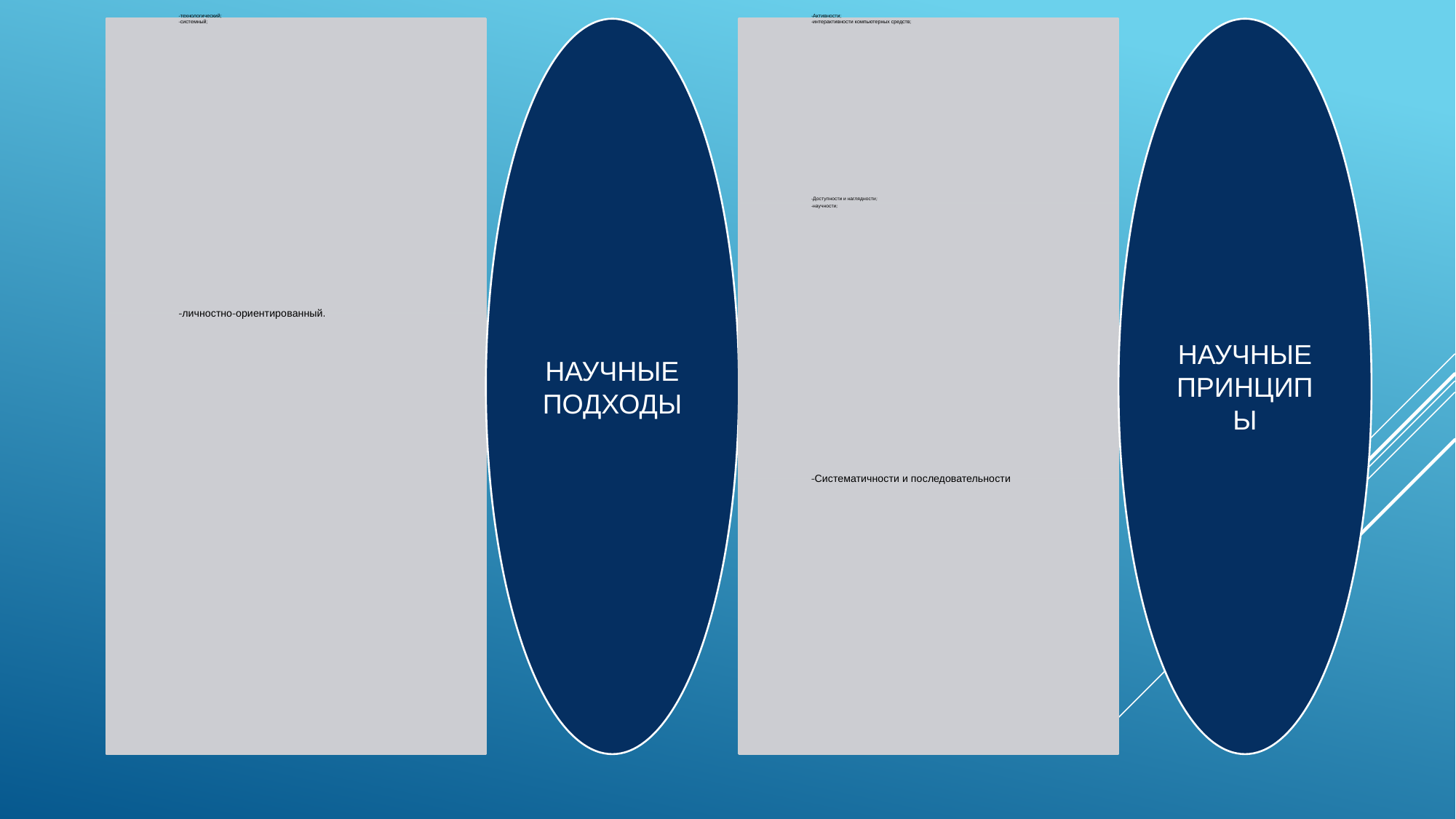

НАУЧНЫЕ ПОДХОДЫ
-технологический;
-системный;
-личностно-ориентированный.
НАУЧНЫЕ ПРИНЦИПЫ
-Активности;
-интерактивности компьютерных средств;
-Доступности и наглядности;
-научности;
-Систематичности и последовательности
#